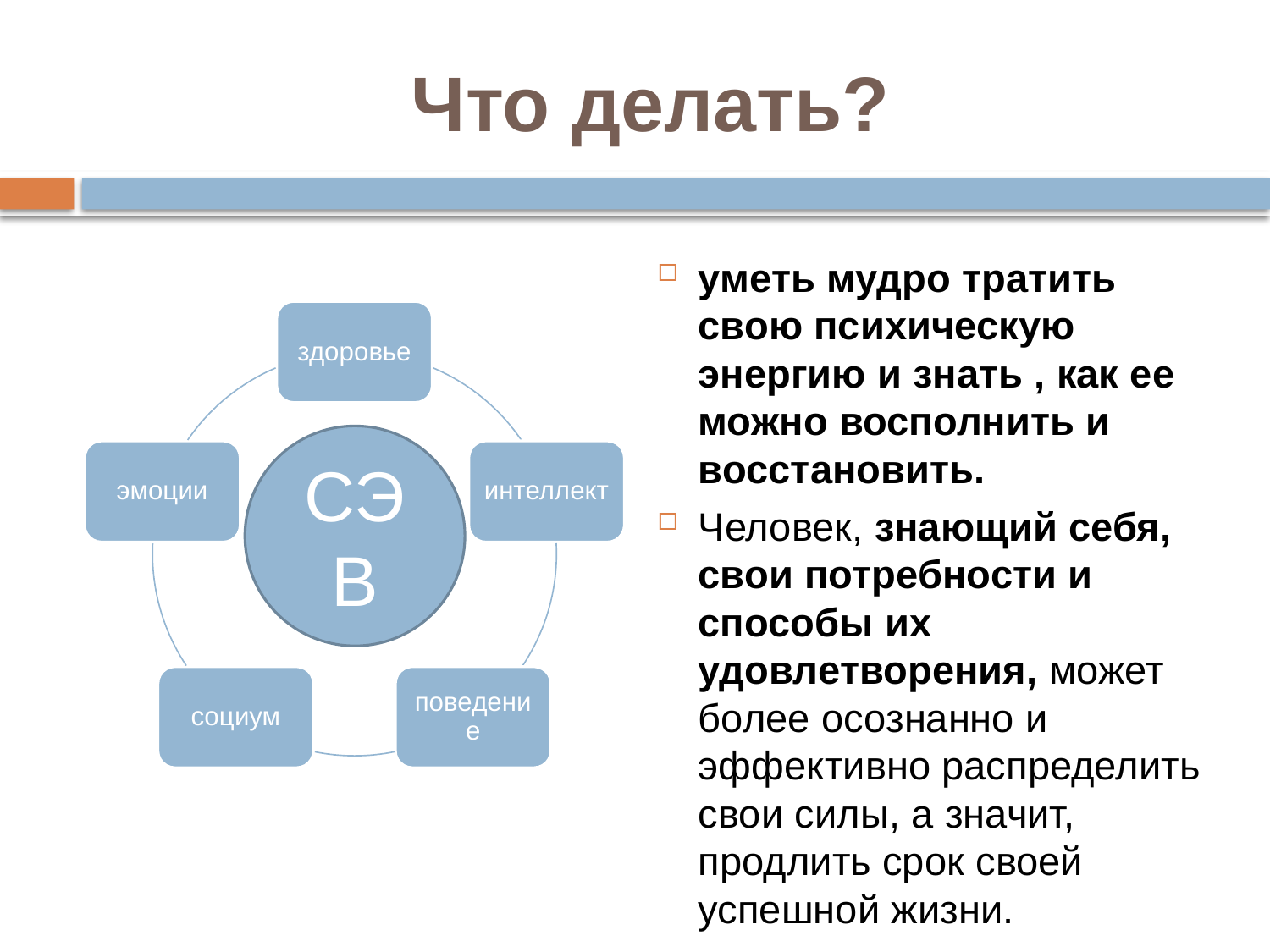

# Что делать?
здоровье
интеллект
поведение
социум
эмоции
уметь мудро тратить свою психическую энергию и знать , как ее можно восполнить и восстановить.
Человек, знающий себя, свои потребности и способы их удовлетворения, может более осознанно и эффективно распределить свои силы, а значит, продлить срок своей успешной жизни.

СЭВ